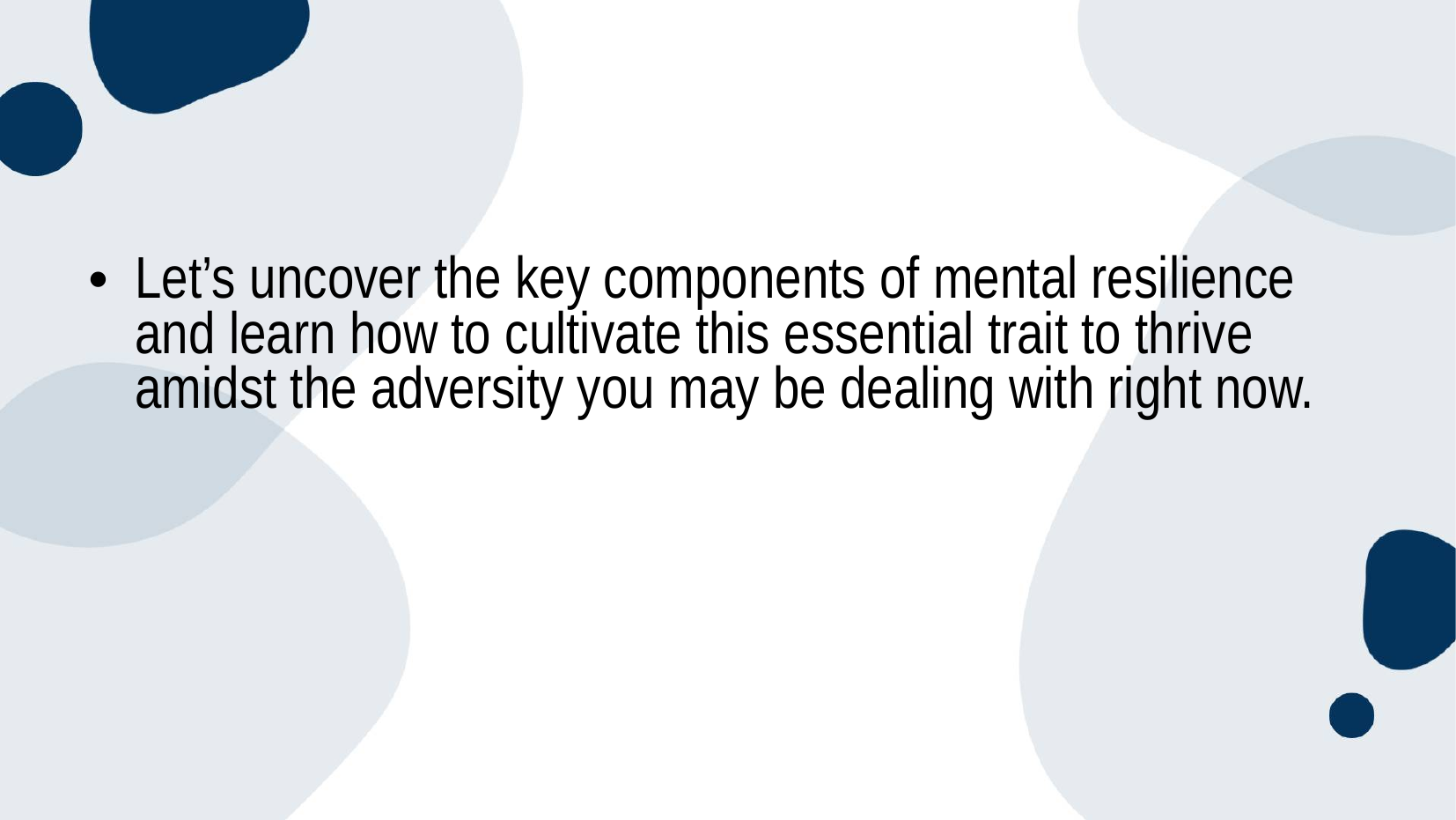

#
Let’s uncover the key components of mental resilience and learn how to cultivate this essential trait to thrive amidst the adversity you may be dealing with right now.